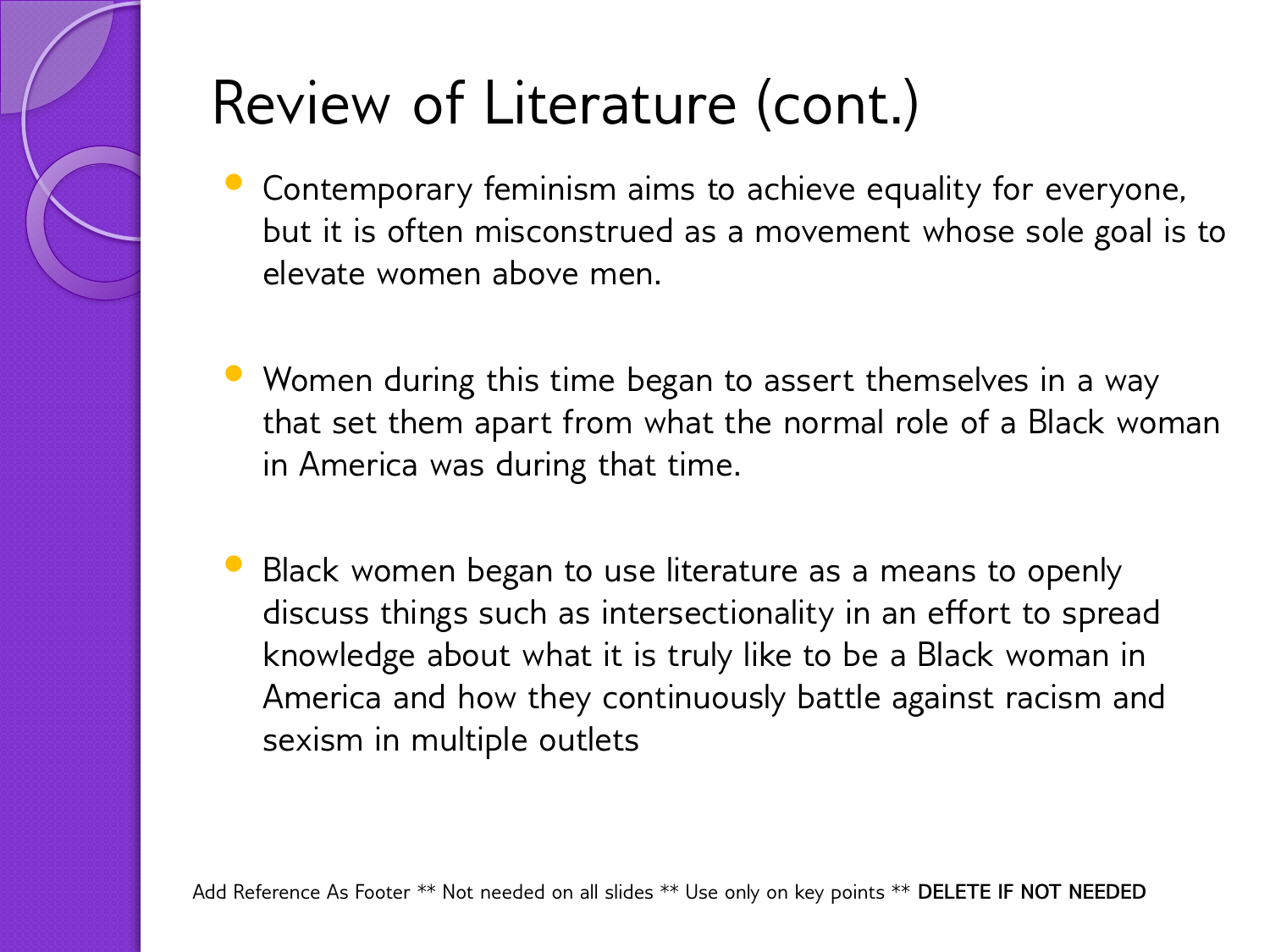

# Review of Literature (cont.)
Contemporary feminism aims to achieve equality for everyone, but it is often misconstrued as a movement whose sole goal is to elevate women above men.

Women during this time began to assert themselves in a way that set them apart from what the normal role of a Black woman in America was during that time.

Black women began to use literature as a means to openly discuss things such as intersectionality in an effort to spread knowledge about what it is truly like to be a Black woman in America and how they continuously battle against racism and sexism in multiple outlets
Add Reference As Footer ** Not needed on all slides ** Use only on key points ** DELETE IF NOT NEEDED